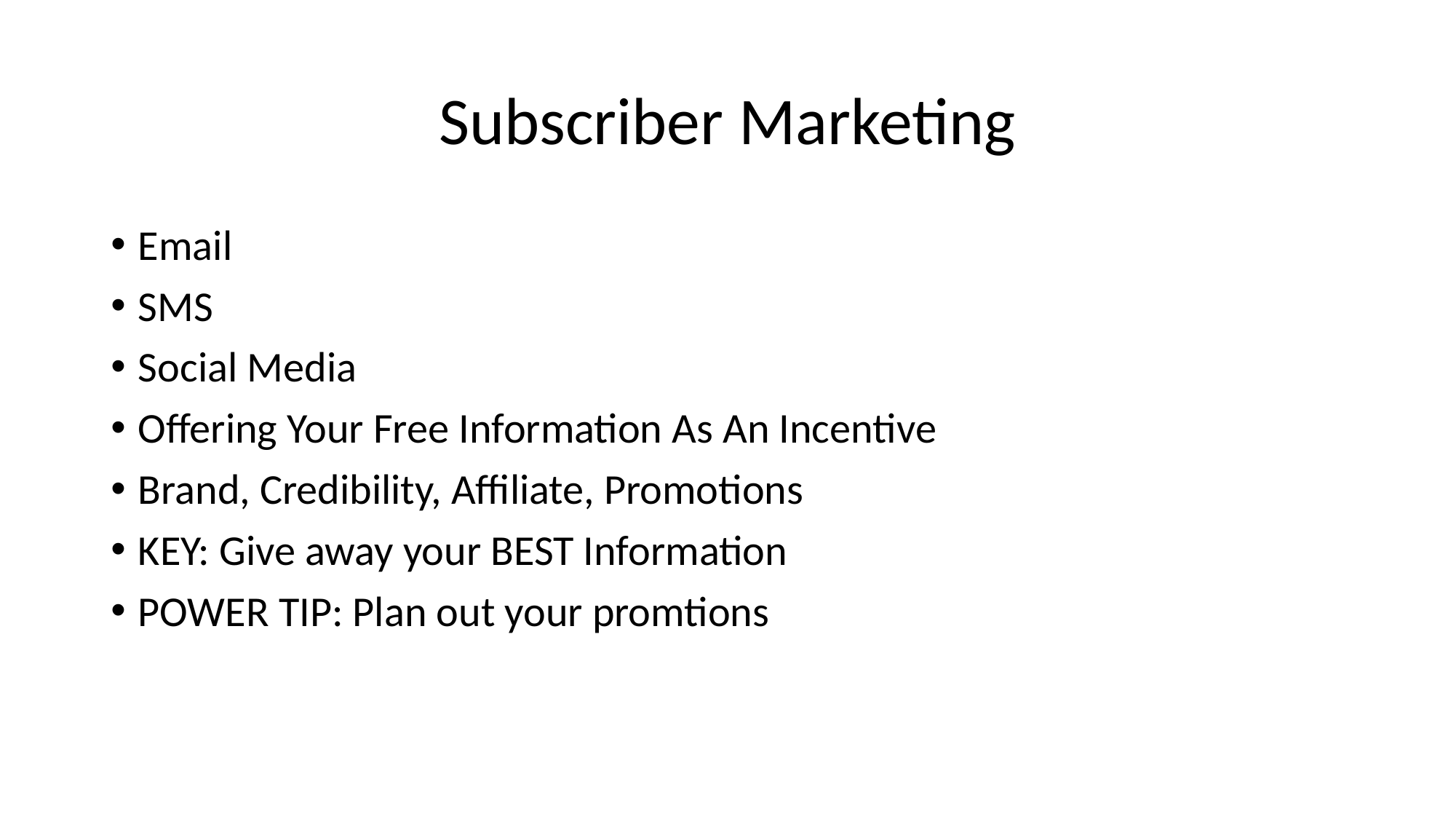

# Subscriber Marketing
Email
SMS
Social Media
Offering Your Free Information As An Incentive
Brand, Credibility, Affiliate, Promotions
KEY: Give away your BEST Information
POWER TIP: Plan out your promtions